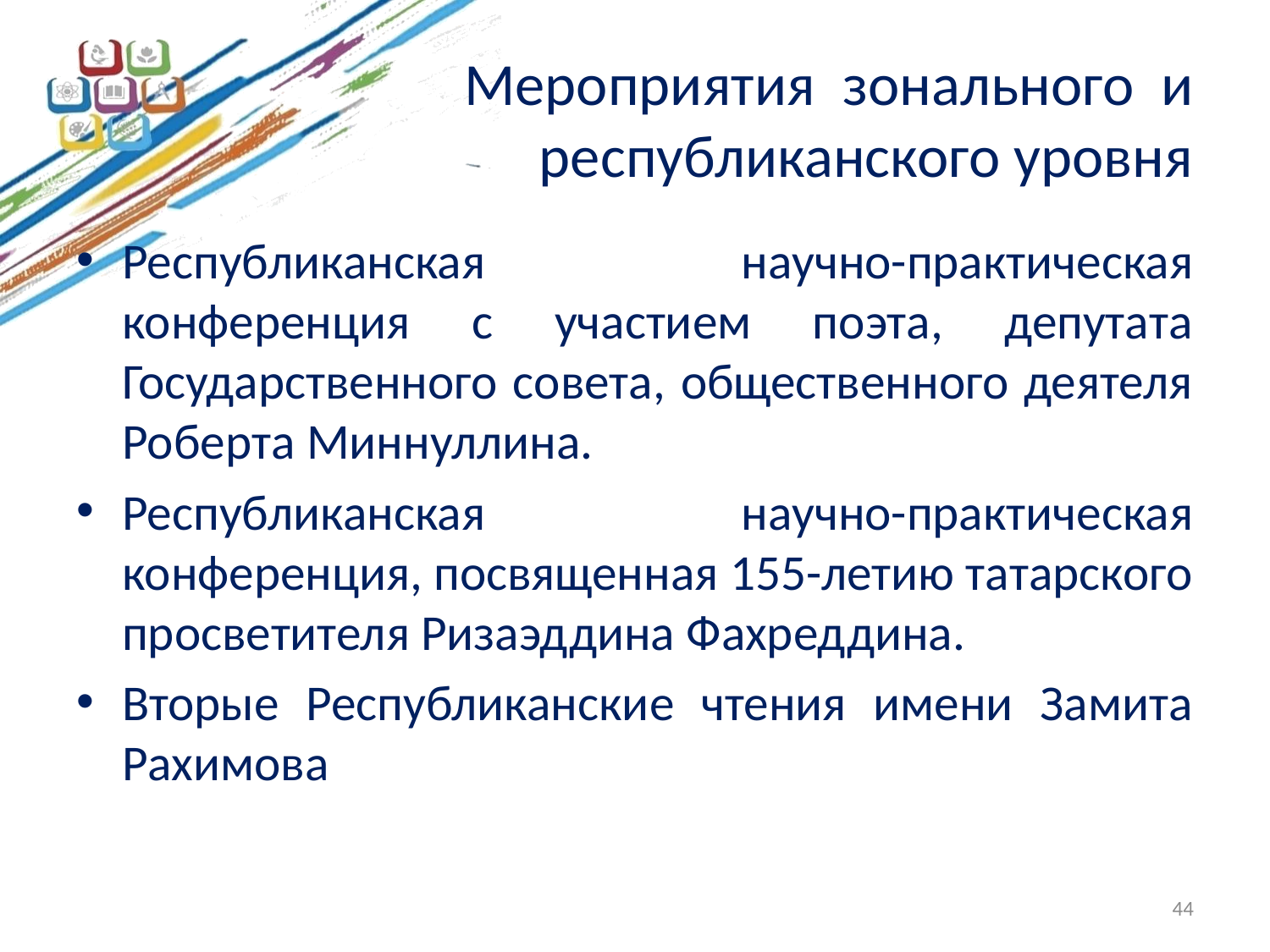

# Мероприятия  зонального  и республиканского уровня
Республиканская научно-практическая конференция с участием поэта, депутата Государственного совета, общественного деятеля Роберта Миннуллина.
Республиканская научно-практическая конференция, посвященная 155-летию татарского просветителя Ризаэддина Фахреддина.
Вторые Республиканские чтения имени Замита Рахимова
44